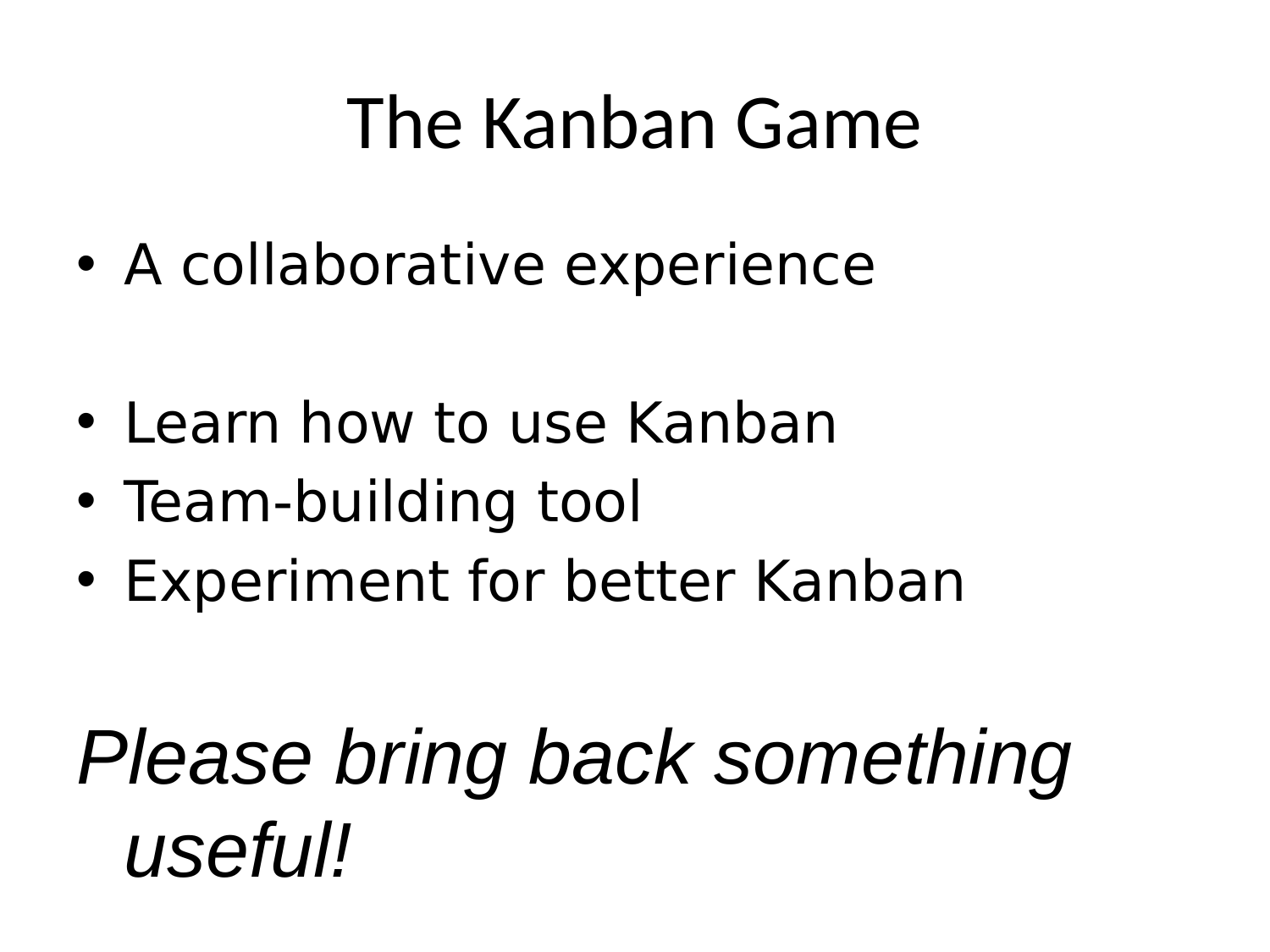

# The Kanban Game
A collaborative experience

Learn how to use Kanban
Team-building tool
Experiment for better Kanban

Please bring back something useful!